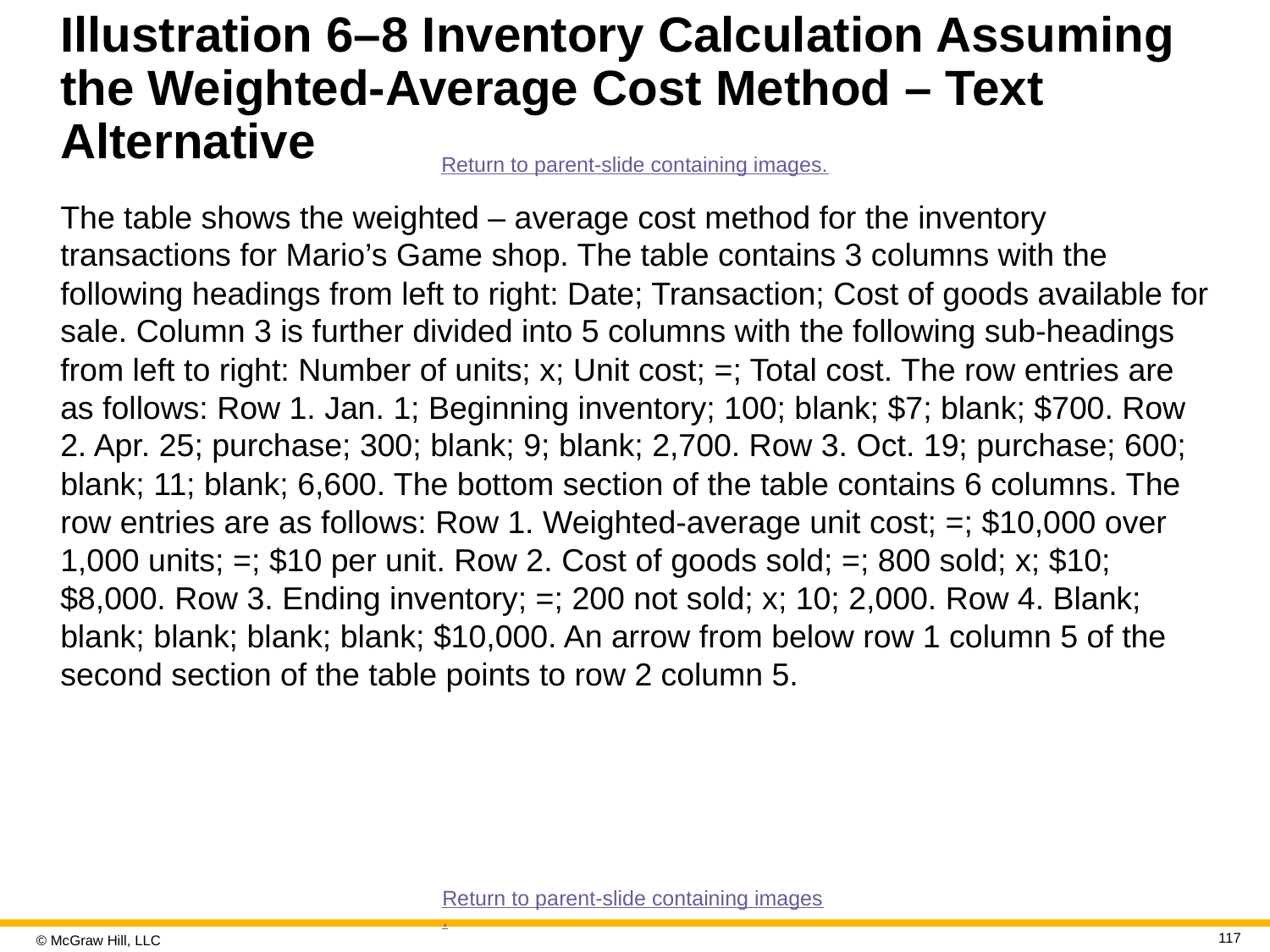

# Illustration 6–8 Inventory Calculation Assuming the Weighted-Average Cost Method – Text Alternative
Return to parent-slide containing images.
The table shows the weighted – average cost method for the inventory transactions for Mario’s Game shop. The table contains 3 columns with the following headings from left to right: Date; Transaction; Cost of goods available for sale. Column 3 is further divided into 5 columns with the following sub-headings from left to right: Number of units; x; Unit cost; =; Total cost. The row entries are as follows: Row 1. Jan. 1; Beginning inventory; 100; blank; $7; blank; $700. Row 2. Apr. 25; purchase; 300; blank; 9; blank; 2,700. Row 3. Oct. 19; purchase; 600; blank; 11; blank; 6,600. The bottom section of the table contains 6 columns. The row entries are as follows: Row 1. Weighted-average unit cost; =; $10,000 over 1,000 units; =; $10 per unit. Row 2. Cost of goods sold; =; 800 sold; x; $10; $8,000. Row 3. Ending inventory; =; 200 not sold; x; 10; 2,000. Row 4. Blank; blank; blank; blank; blank; $10,000. An arrow from below row 1 column 5 of the second section of the table points to row 2 column 5.
Return to parent-slide containing images.
117